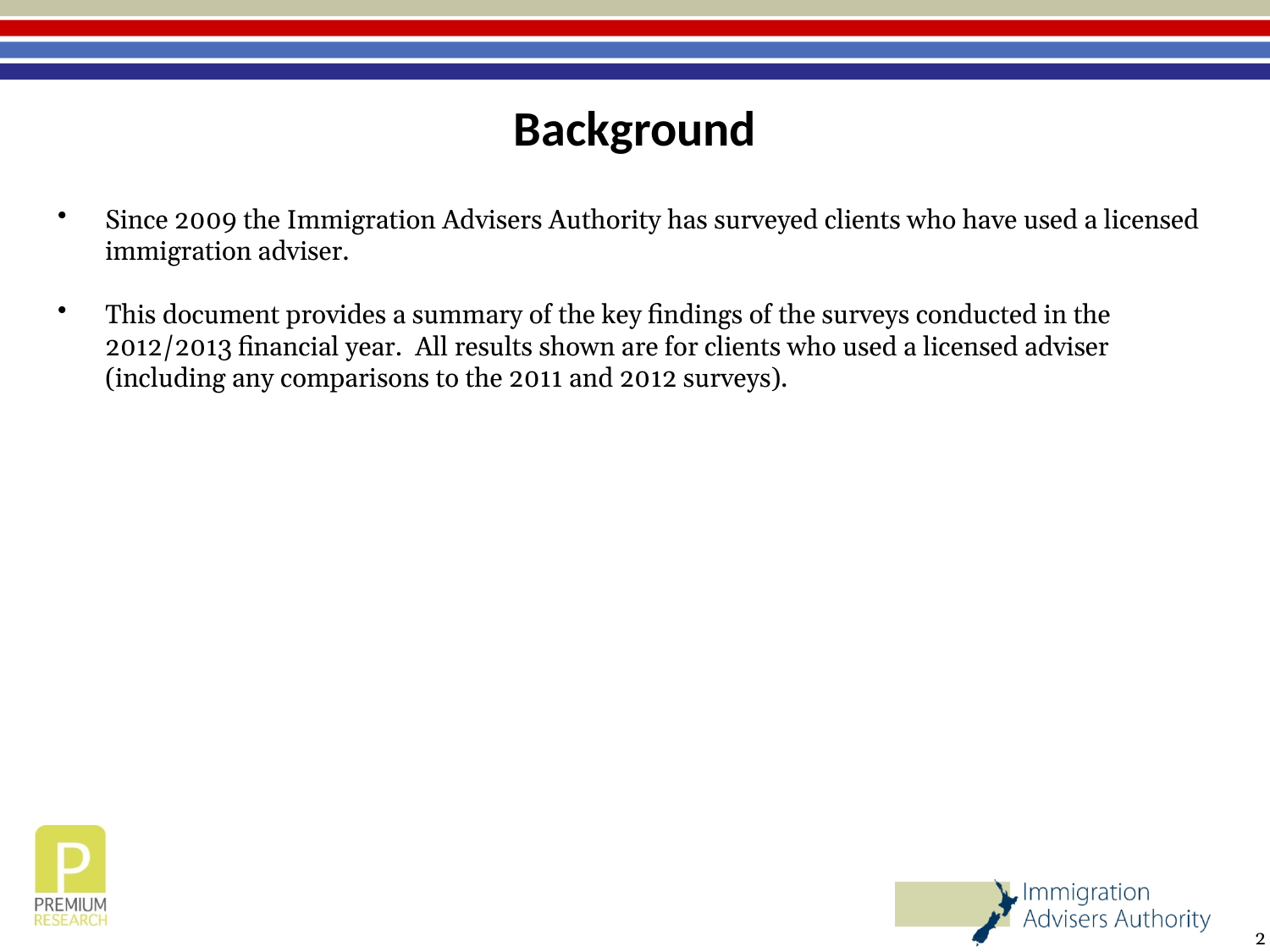

# Background
Since 2009 the Immigration Advisers Authority has surveyed clients who have used a licensed immigration adviser.
This document provides a summary of the key findings of the surveys conducted in the 2012/2013 financial year.  All results shown are for clients who used a licensed adviser (including any comparisons to the 2011 and 2012 surveys).

2